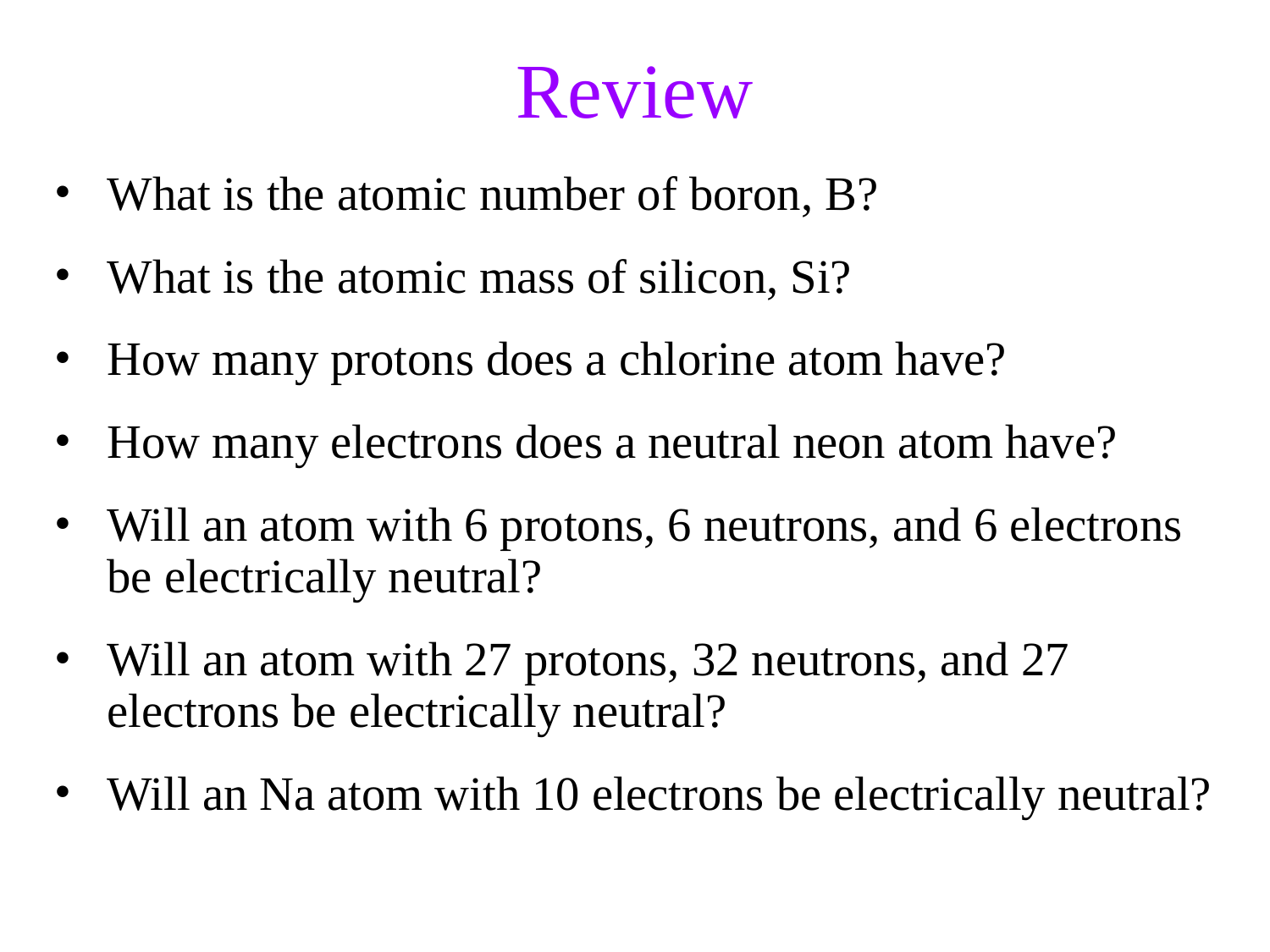

Review
What is the atomic number of boron, B?
What is the atomic mass of silicon, Si?
How many protons does a chlorine atom have?
How many electrons does a neutral neon atom have?
Will an atom with 6 protons, 6 neutrons, and 6 electrons be electrically neutral?
Will an atom with 27 protons, 32 neutrons, and 27 electrons be electrically neutral?
Will an Na atom with 10 electrons be electrically neutral?